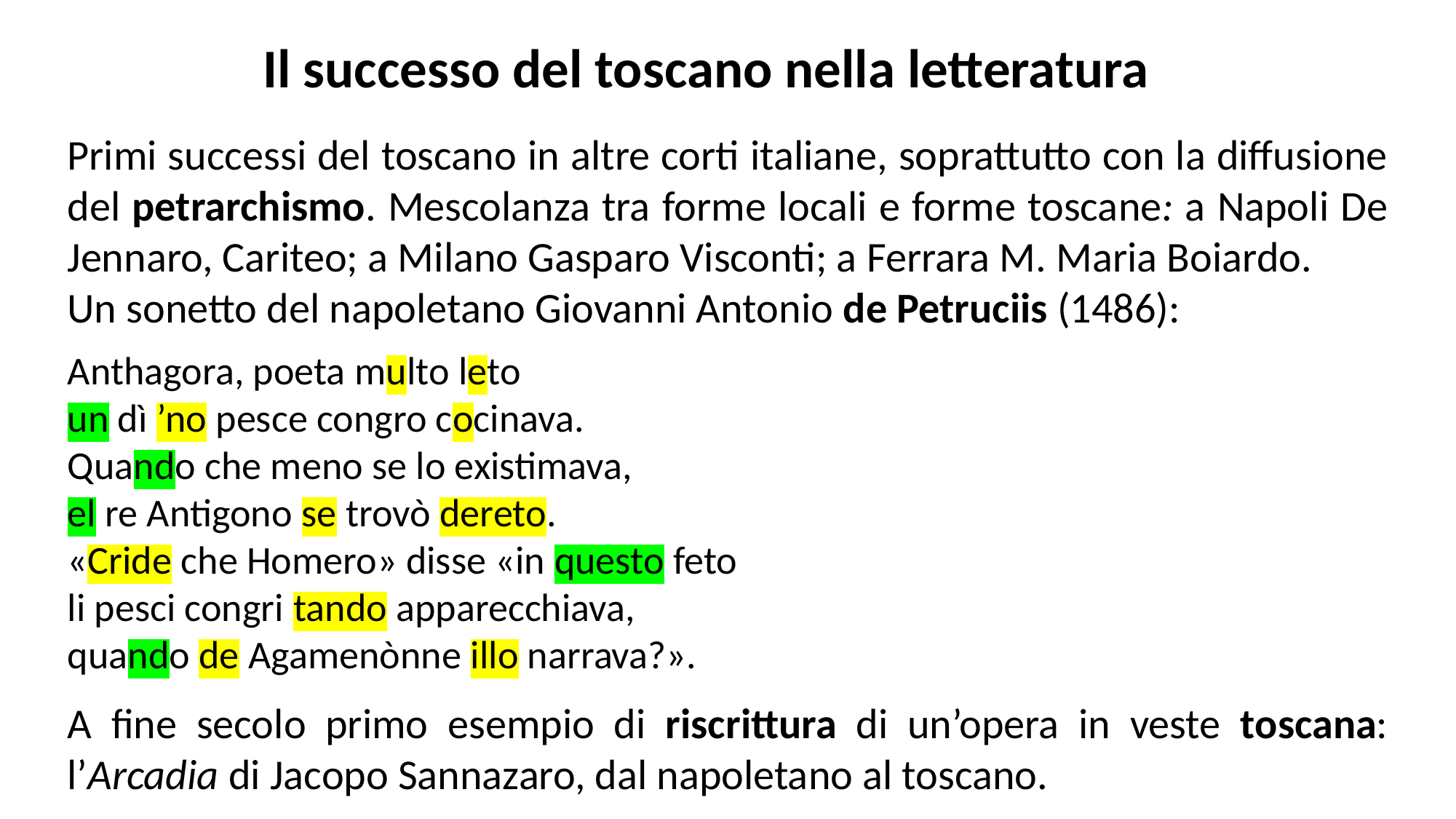

Il successo del toscano nella letteratura
Primi successi del toscano in altre corti italiane, soprattutto con la diffusione del petrarchismo. Mescolanza tra forme locali e forme toscane: a Napoli De Jennaro, Cariteo; a Milano Gasparo Visconti; a Ferrara M. Maria Boiardo.
Un sonetto del napoletano Giovanni Antonio de Petruciis (1486):

Anthagora, poeta multo leto
un dì ’no pesce congro cocinava.
Quando che meno se lo existimava,
el re Antigono se trovò dereto.
«Cride che Homero» disse «in questo feto
li pesci congri tando apparecchiava,
quando de Agamenònne illo narrava?».
A fine secolo primo esempio di riscrittura di un’opera in veste toscana: l’Arcadia di Jacopo Sannazaro, dal napoletano al toscano.